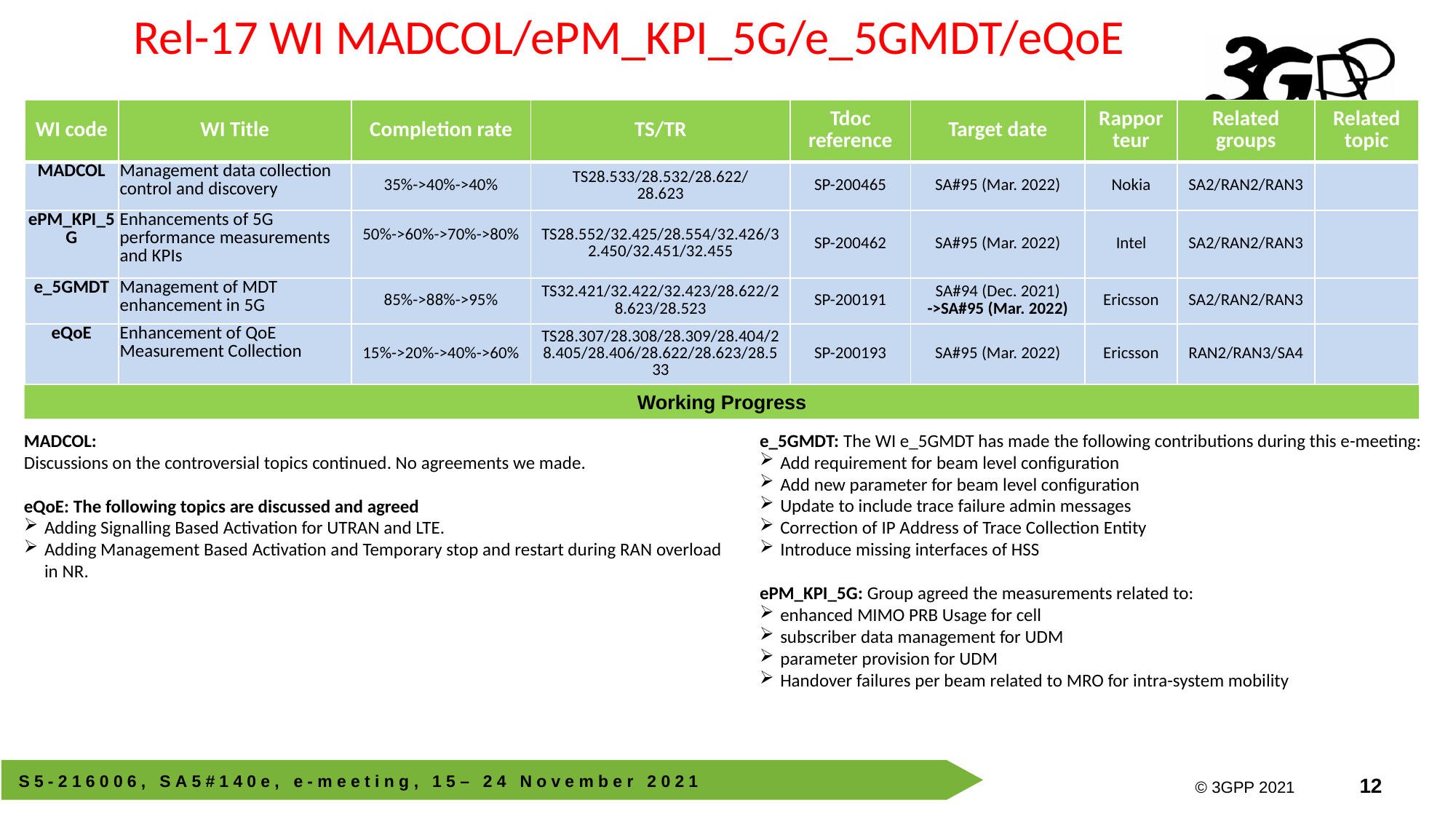

Rel-17 WI MADCOL/ePM_KPI_5G/e_5GMDT/eQoE
| WI code | WI Title | Completion rate | TS/TR | Tdoc reference | Target date | Rapporteur | Related groups | Related topic |
| --- | --- | --- | --- | --- | --- | --- | --- | --- |
| MADCOL | Management data collection control and discovery | 35%->40%->40% | TS28.533/28.532/28.622/ 28.623 | SP-200465 | SA#95 (Mar. 2022) | Nokia | SA2/RAN2/RAN3 |  |
| ePM\_KPI\_5G | Enhancements of 5G performance measurements and KPIs | 50%->60%->70%->80% | TS28.552/32.425/28.554/32.426/32.450/32.451/32.455 | SP-200462 | SA#95 (Mar. 2022) | Intel | SA2/RAN2/RAN3 |  |
| e\_5GMDT | Management of MDT enhancement in 5G | 85%->88%->95% | TS32.421/32.422/32.423/28.622/28.623/28.523 | SP-200191 | SA#94 (Dec. 2021) ->SA#95 (Mar. 2022) | Ericsson | SA2/RAN2/RAN3 |  |
| eQoE | Enhancement of QoE Measurement Collection | 15%->20%->40%->60% | TS28.307/28.308/28.309/28.404/28.405/28.406/28.622/28.623/28.533 | SP-200193 | SA#95 (Mar. 2022) | Ericsson | RAN2/RAN3/SA4 |  |
Working Progress
MADCOL:
Discussions on the controversial topics continued. No agreements we made.

eQoE: The following topics are discussed and agreed
Adding Signalling Based Activation for UTRAN and LTE.
Adding Management Based Activation and Temporary stop and restart during RAN overload in NR.
e_5GMDT: The WI e_5GMDT has made the following contributions during this e-meeting:
Add requirement for beam level configuration
Add new parameter for beam level configuration
Update to include trace failure admin messages
Correction of IP Address of Trace Collection Entity
Introduce missing interfaces of HSS

ePM_KPI_5G: Group agreed the measurements related to:
enhanced MIMO PRB Usage for cell
subscriber data management for UDM
parameter provision for UDM
Handover failures per beam related to MRO for intra-system mobility